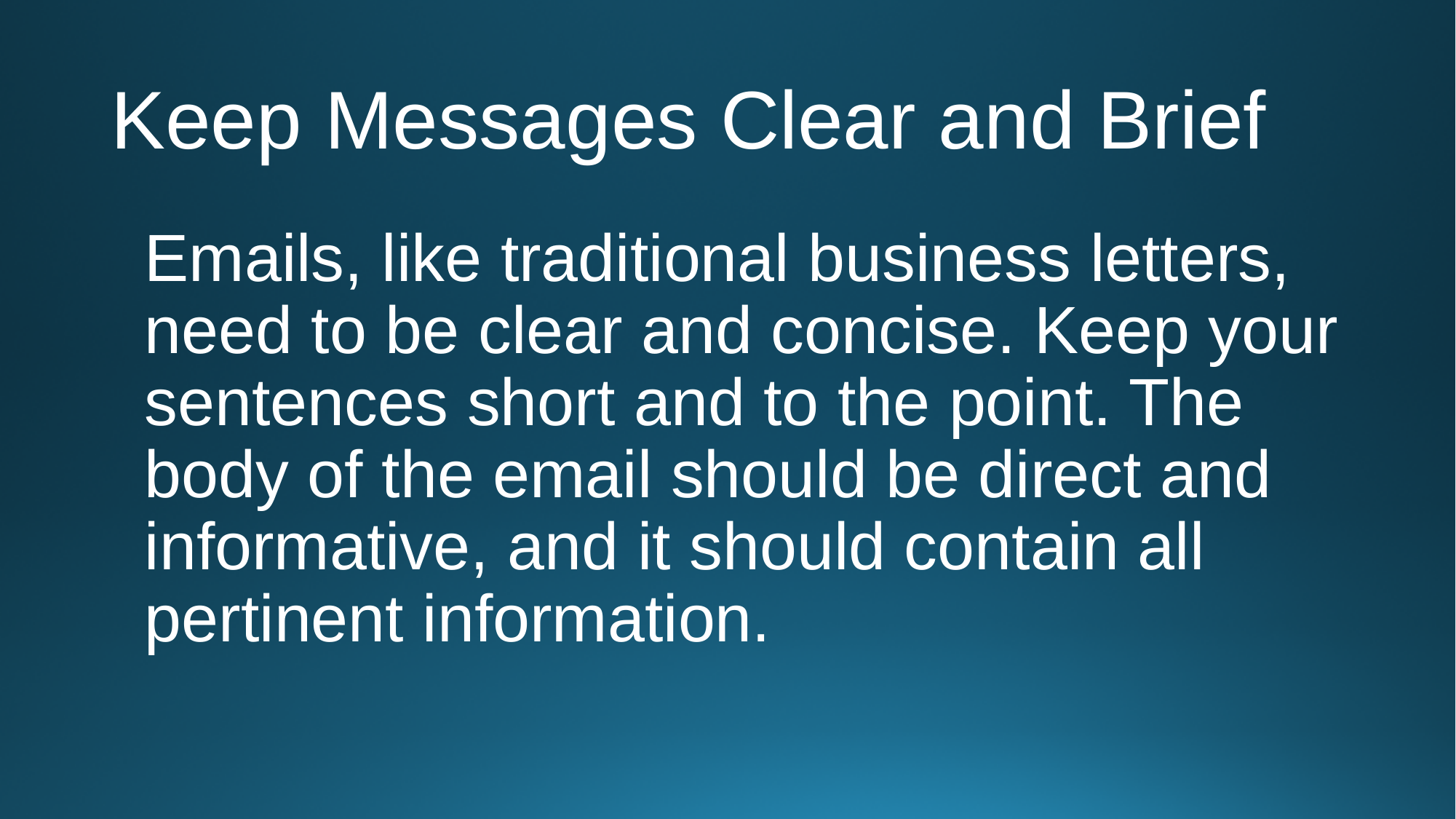

# Keep Messages Clear and Brief
Emails, like traditional business letters, need to be clear and concise. Keep your sentences short and to the point. The body of the email should be direct and informative, and it should contain all pertinent information.